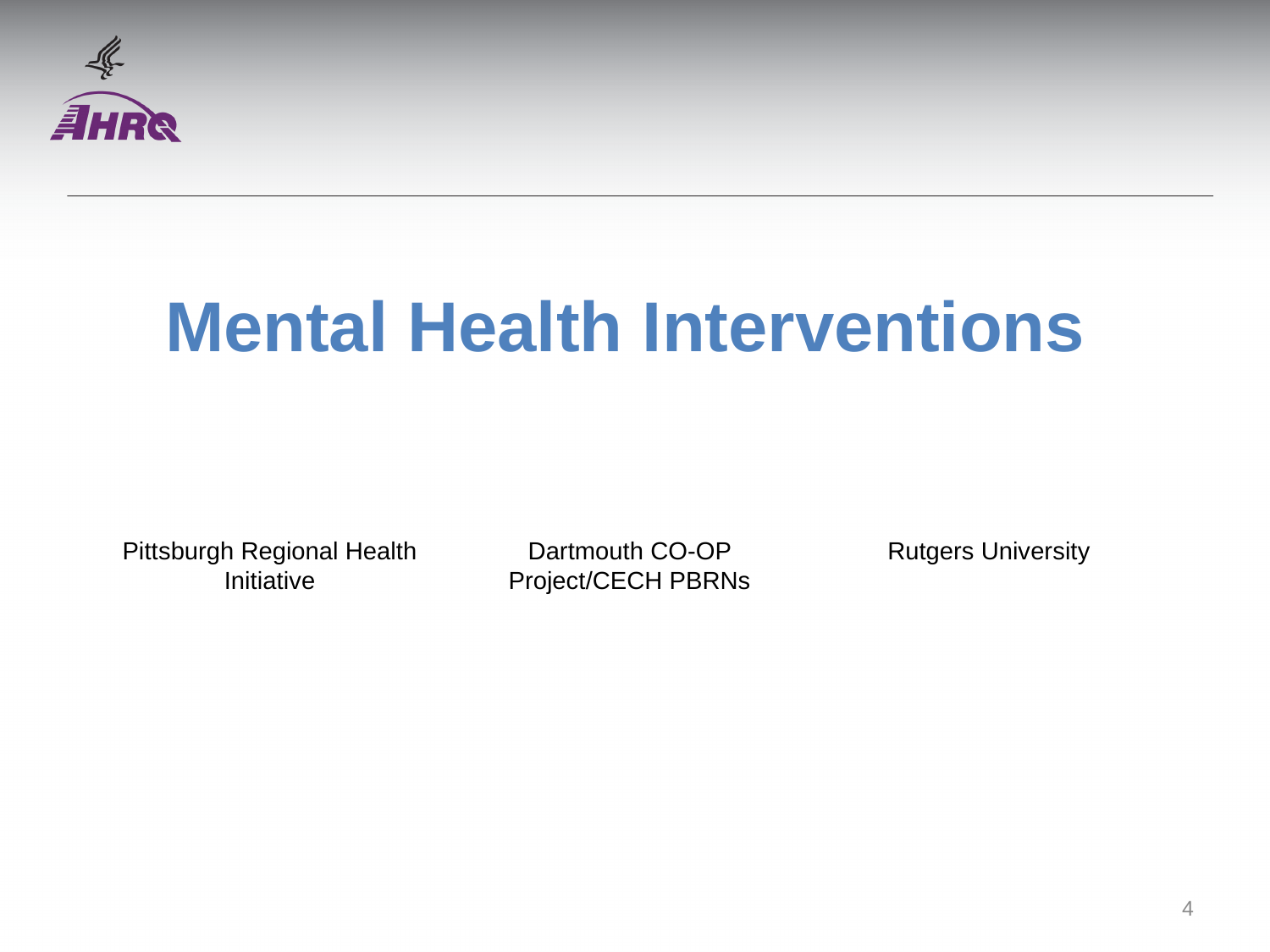

# Mental Health Interventions
Pittsburgh Regional Health Initiative
Dartmouth CO-OP Project/CECH PBRNs
Rutgers University
4